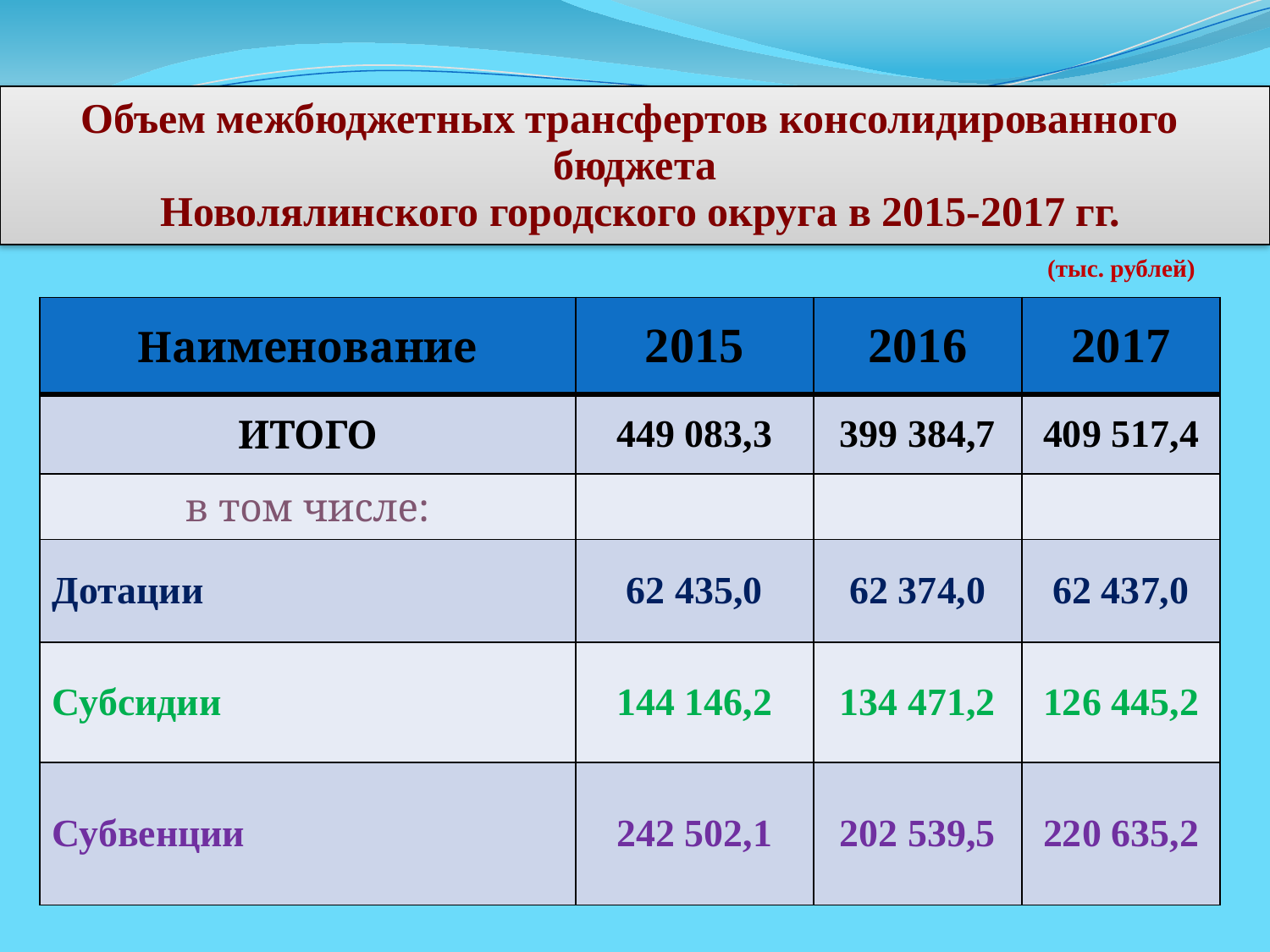

Объем межбюджетных трансфертов консолидированного  бюджета
 Новолялинского городского округа в 2015-2017 гг.
(тыс. рублей)
| Наименование | 2015 | 2016 | 2017 |
| --- | --- | --- | --- |
| ИТОГО | 449 083,3 | 399 384,7 | 409 517,4 |
| в том числе: |  |  |  |
| Дотации | 62 435,0 | 62 374,0 | 62 437,0 |
| Субсидии | 144 146,2 | 134 471,2 | 126 445,2 |
| Субвенции | 242 502,1 | 202 539,5 | 220 635,2 |